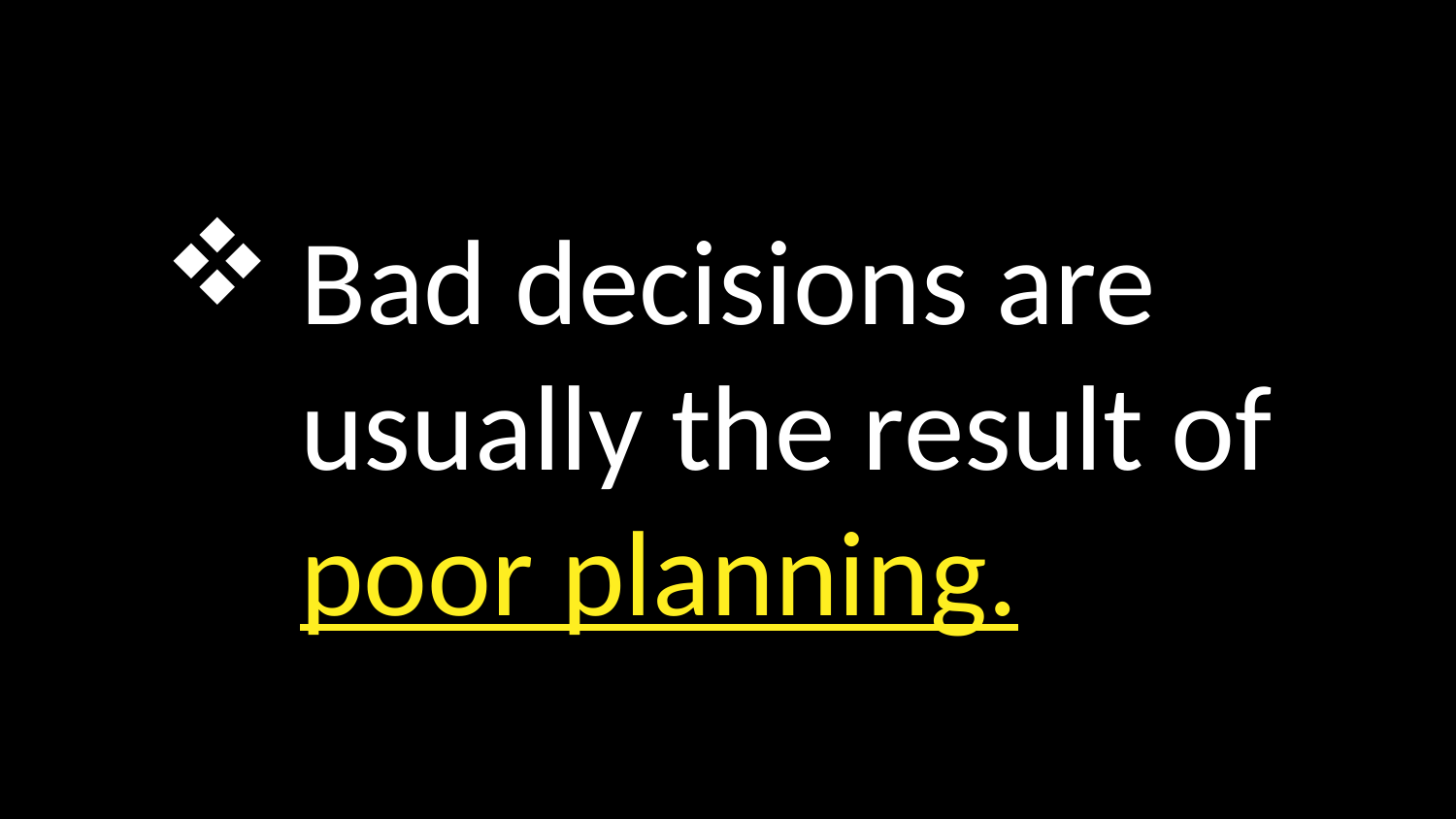

Bad decisions are usually the result of poor planning.